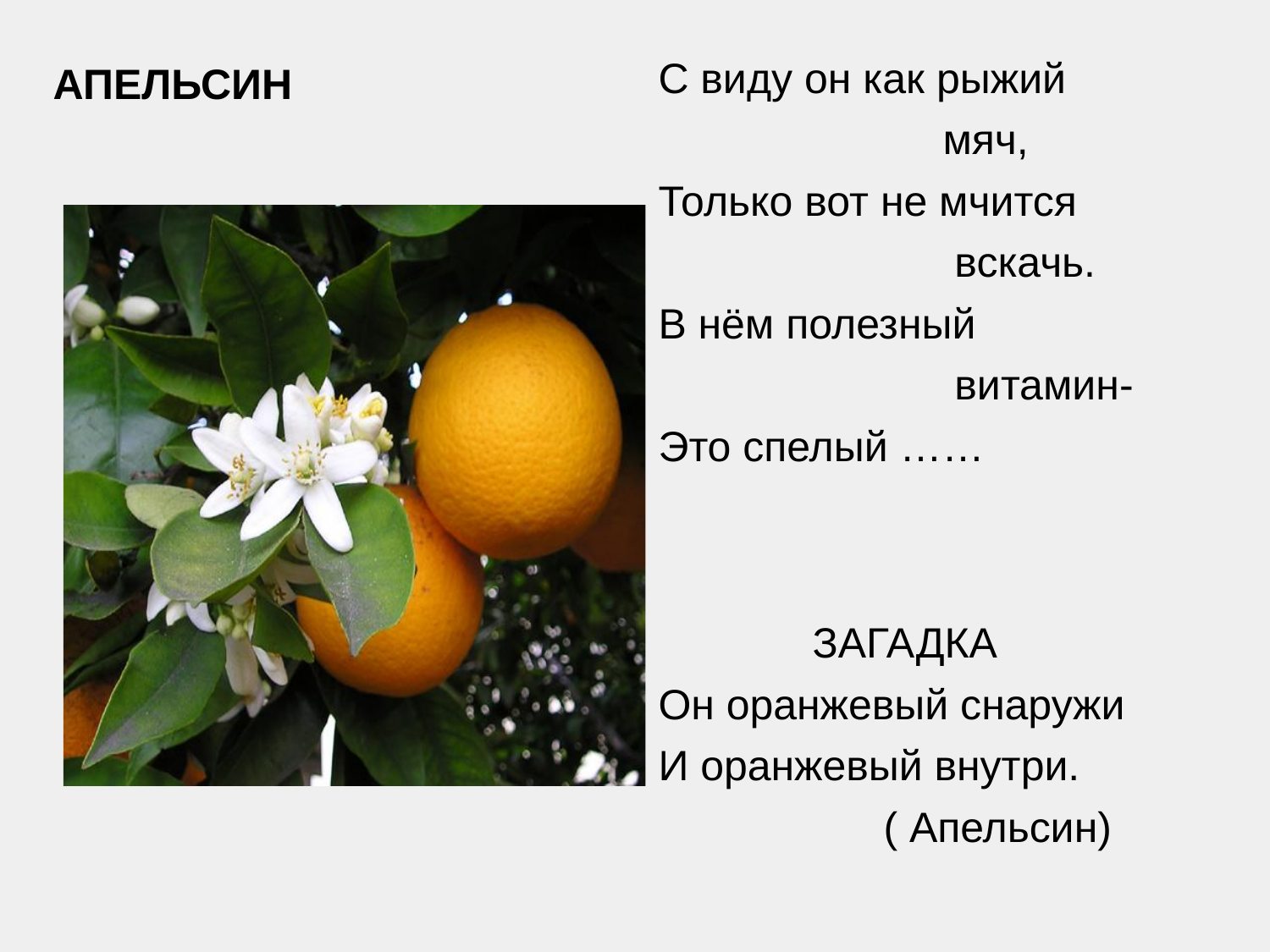

# АПЕЛЬСИН

С виду он как рыжий
                        мяч,
Только вот не мчится
                         вскачь.
В нём полезный
                         витамин-
Это спелый ……

             ЗАГАДКА
Он оранжевый снаружи
И оранжевый внутри.
                   ( Апельсин)